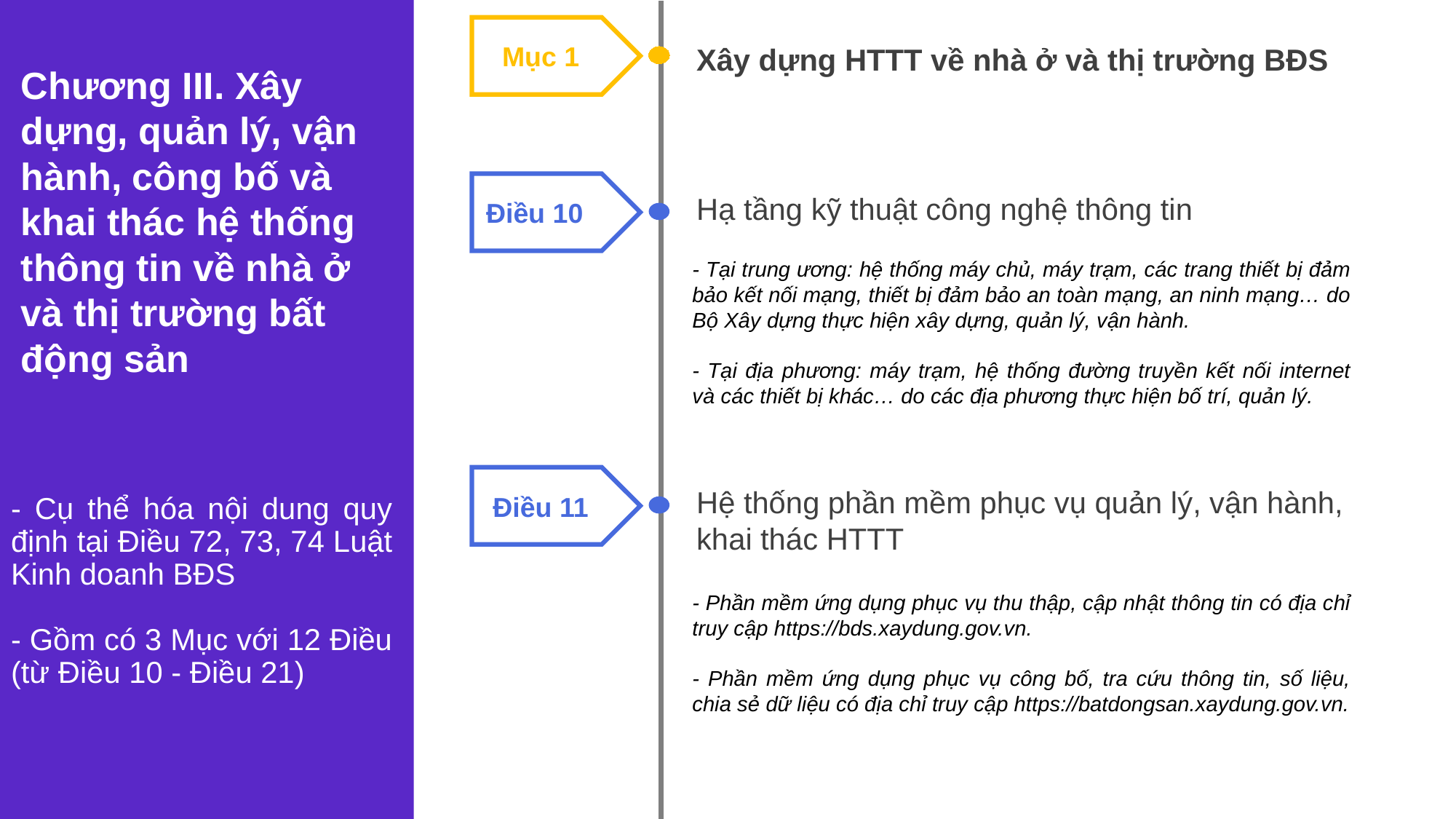

Mục 1

Xây dựng HTTT về nhà ở và thị trường BĐS
Chương III. Xây dựng, quản lý, vận hành, công bố và khai thác hệ thống thông tin về nhà ở và thị trường bất động sản

Điều 10

Hạ tầng kỹ thuật công nghệ thông tin
- Tại trung ương: hệ thống máy chủ, máy trạm, các trang thiết bị đảm bảo kết nối mạng, thiết bị đảm bảo an toàn mạng, an ninh mạng… do Bộ Xây dựng thực hiện xây dựng, quản lý, vận hành.

- Tại địa phương: máy trạm, hệ thống đường truyền kết nối internet và các thiết bị khác… do các địa phương thực hiện bố trí, quản lý.

Điều 11

Hệ thống phần mềm phục vụ quản lý, vận hành, khai thác HTTT
- Phần mềm ứng dụng phục vụ thu thập, cập nhật thông tin có địa chỉ truy cập https://bds.xaydung.gov.vn.

- Phần mềm ứng dụng phục vụ công bố, tra cứu thông tin, số liệu, chia sẻ dữ liệu có địa chỉ truy cập https://batdongsan.xaydung.gov.vn.

- Cụ thể hóa nội dung quy định tại Điều 72, 73, 74 Luật Kinh doanh BĐS

- Gồm có 3 Mục với 12 Điều
(từ Điều 10 - Điều 21)